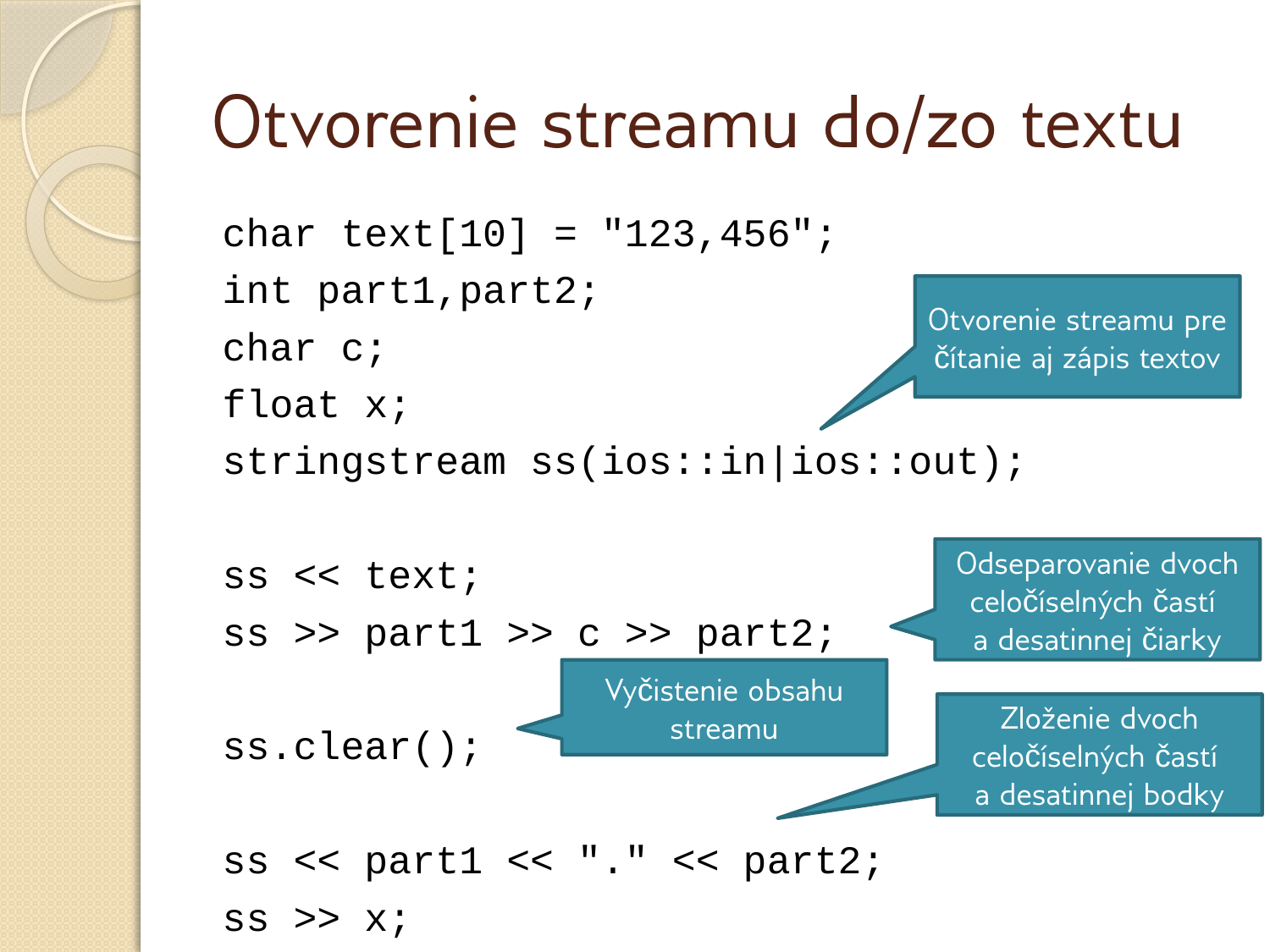

# Otvorenie streamu do/zo textu
char text[10] = "123,456";
int part1,part2;
char c;
float x;
stringstream ss(ios::in|ios::out);

ss << text;
ss >> part1 >> c >> part2;

ss.clear();

ss << part1 << "." << part2;
ss >> x;

Otvorenie streamu pre čítanie aj zápis textov
Odseparovanie dvoch celočíselných častí
a desatinnej čiarky
Vyčistenie obsahu streamu
Zloženie dvoch celočíselných častí
a desatinnej bodky